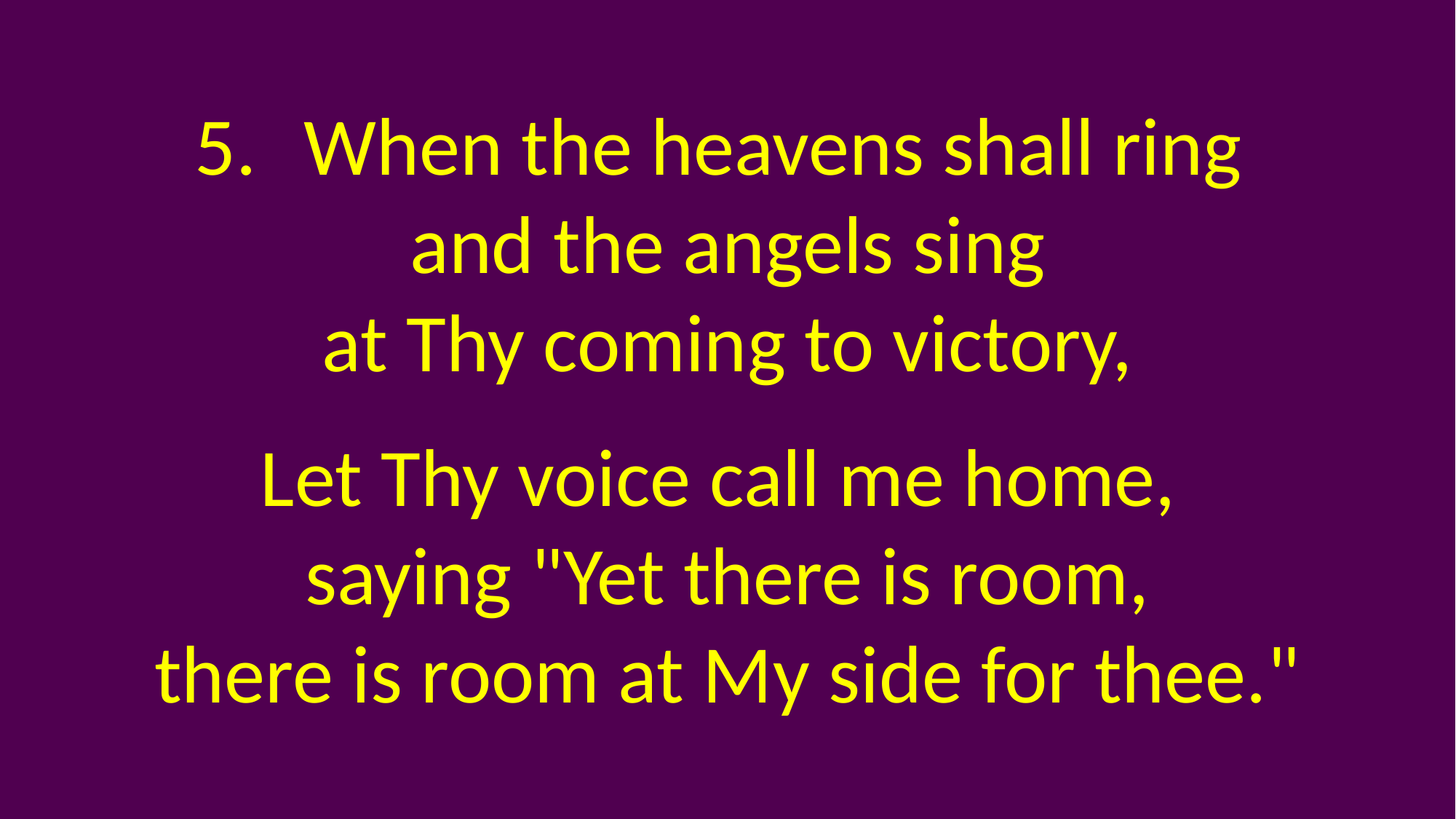

5. 	When the heavens shall ring
and the angels sing
at Thy coming to victory,
Let Thy voice call me home,
saying "Yet there is room,
there is room at My side for thee."